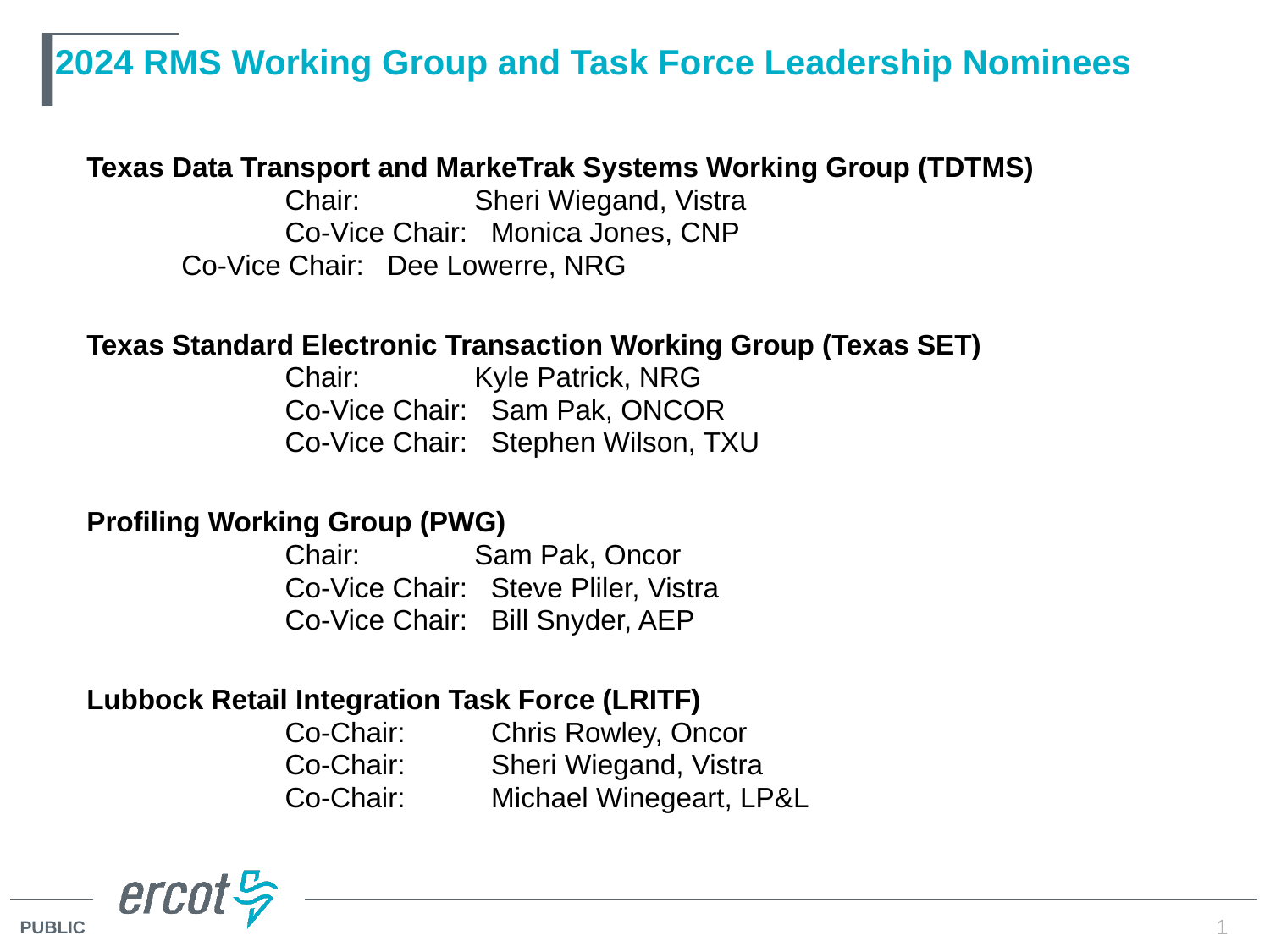

# 2024 RMS Working Group and Task Force Leadership Nominees

Texas Data Transport and MarkeTrak Systems Working Group (TDTMS)
  	 	Chair: 	        Sheri Wiegand, Vistra
		Co-Vice Chair:   Monica Jones, CNP
   	   Co-Vice Chair:   Dee Lowerre, NRG

Texas Standard Electronic Transaction Working Group (Texas SET)
		Chair: 	        Kyle Patrick, NRG
		Co-Vice Chair:   Sam Pak, ONCOR
		Co-Vice Chair:   Stephen Wilson, TXU

Profiling Working Group (PWG)
		Chair: 	        Sam Pak, Oncor
		Co-Vice Chair:   Steve Pliler, Vistra
		Co-Vice Chair:   Bill Snyder, AEP

Lubbock Retail Integration Task Force (LRITF)
		Co-Chair:           Chris Rowley, Oncor
		Co-Chair:           Sheri Wiegand, Vistra
		Co-Chair:           Michael Winegeart, LP&L

1